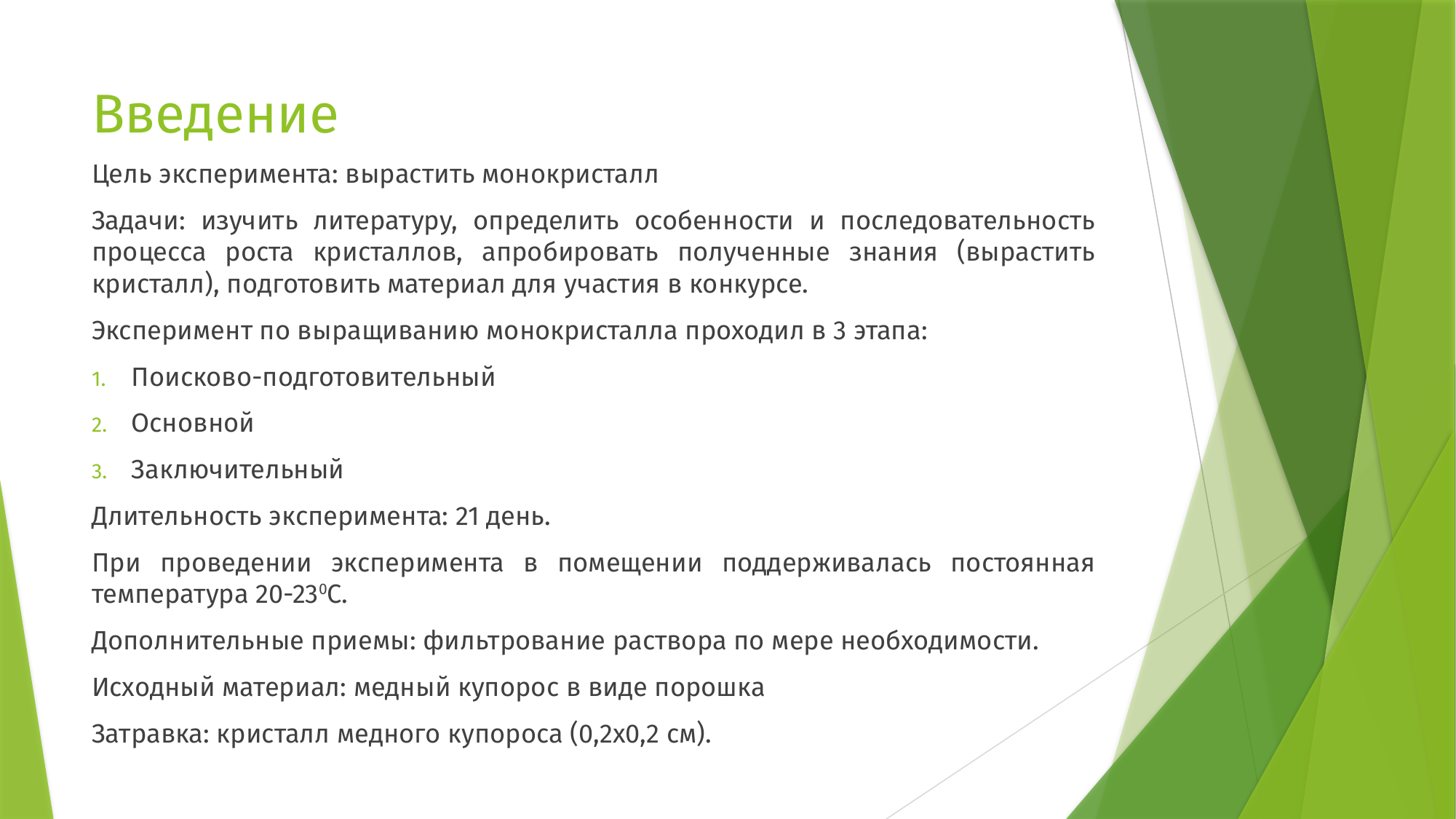

# Введение
Цель эксперимента: вырастить монокристалл
Задачи: изучить литературу, определить особенности и последовательность процесса роста кристаллов, апробировать полученные знания (вырастить кристалл), подготовить материал для участия в конкурсе.
Эксперимент по выращиванию монокристалла проходил в 3 этапа:
Поисково-подготовительный
Основной
Заключительный
Длительность эксперимента: 21 день.
При проведении эксперимента в помещении поддерживалась постоянная температура 20-230С.
Дополнительные приемы: фильтрование раствора по мере необходимости.
Исходный материал: медный купорос в виде порошка
Затравка: кристалл медного купороса (0,2х0,2 см).